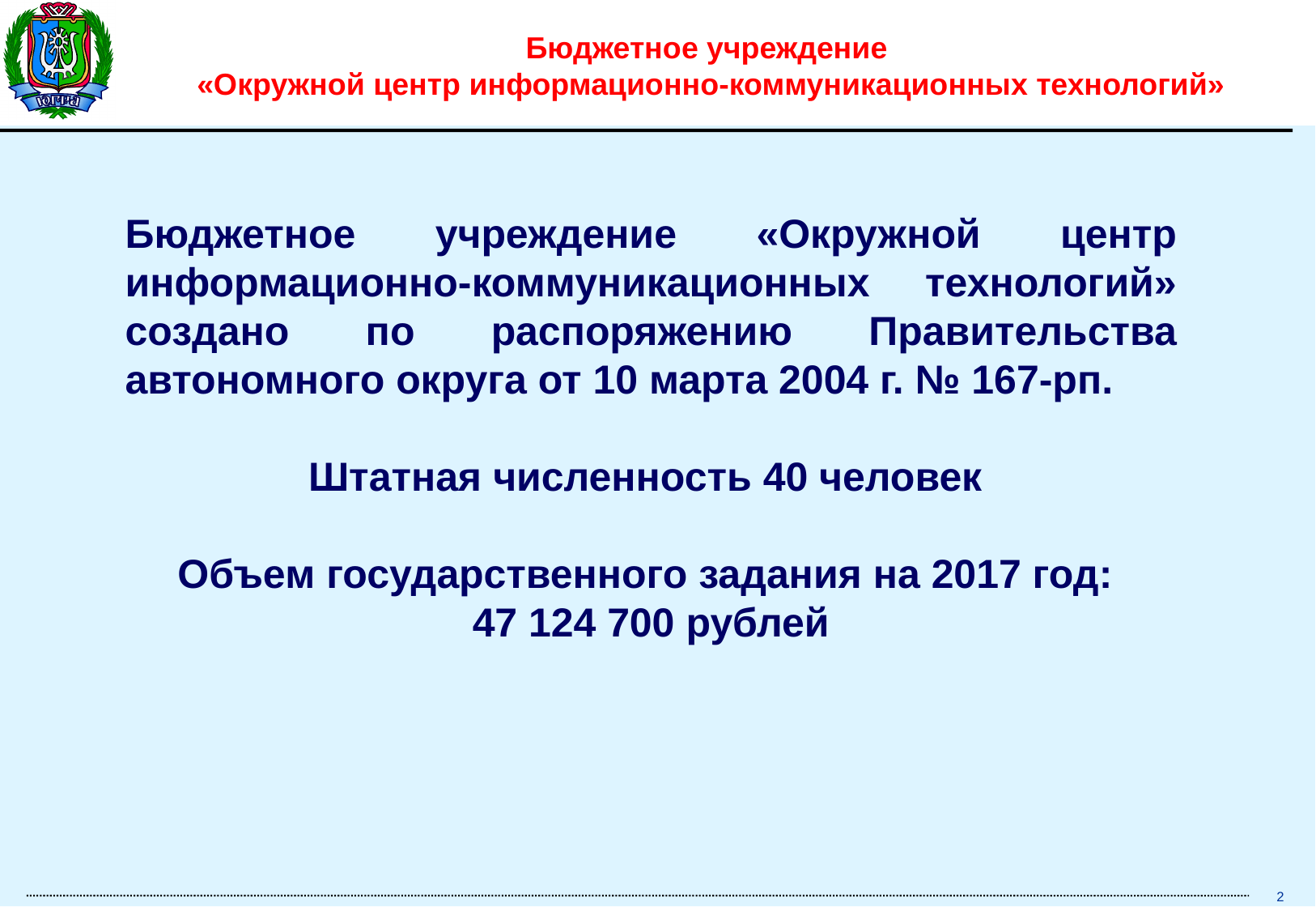

Бюджетное учреждение «Окружной центр информационно-коммуникационных технологий» создано по распоряжению Правительства автономного округа от 10 марта 2004 г. № 167-рп.

Штатная численность 40 человек

Объем государственного задания на 2017 год:
47 124 700 рублей